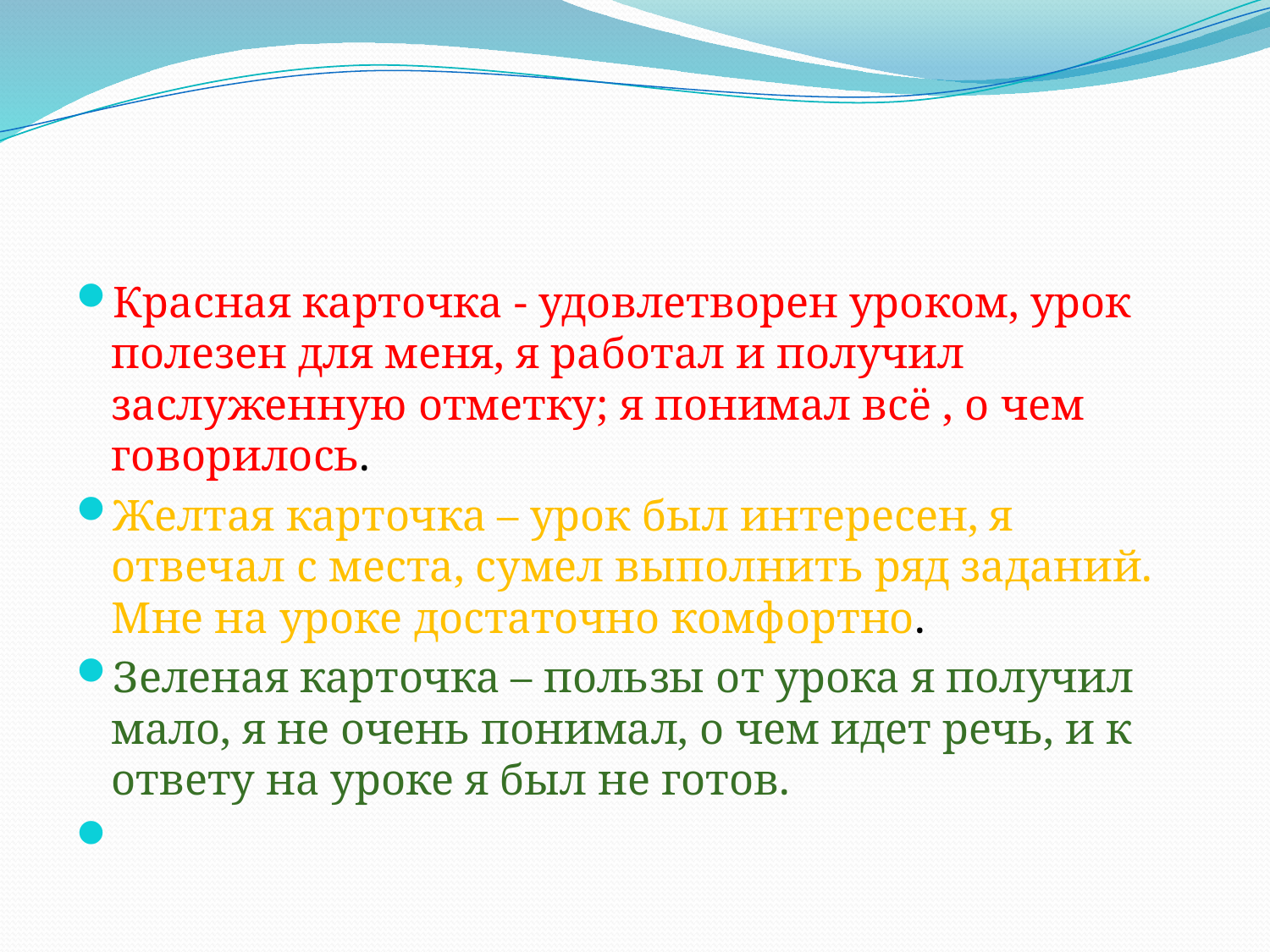

#
Красная карточка - удовлетворен уроком, урок полезен для меня, я работал и получил заслуженную отметку; я понимал всё , о чем говорилось.
Желтая карточка – урок был интересен, я отвечал с места, сумел выполнить ряд заданий. Мне на уроке достаточно комфортно.
Зеленая карточка – пользы от урока я получил мало, я не очень понимал, о чем идет речь, и к ответу на уроке я был не готов.